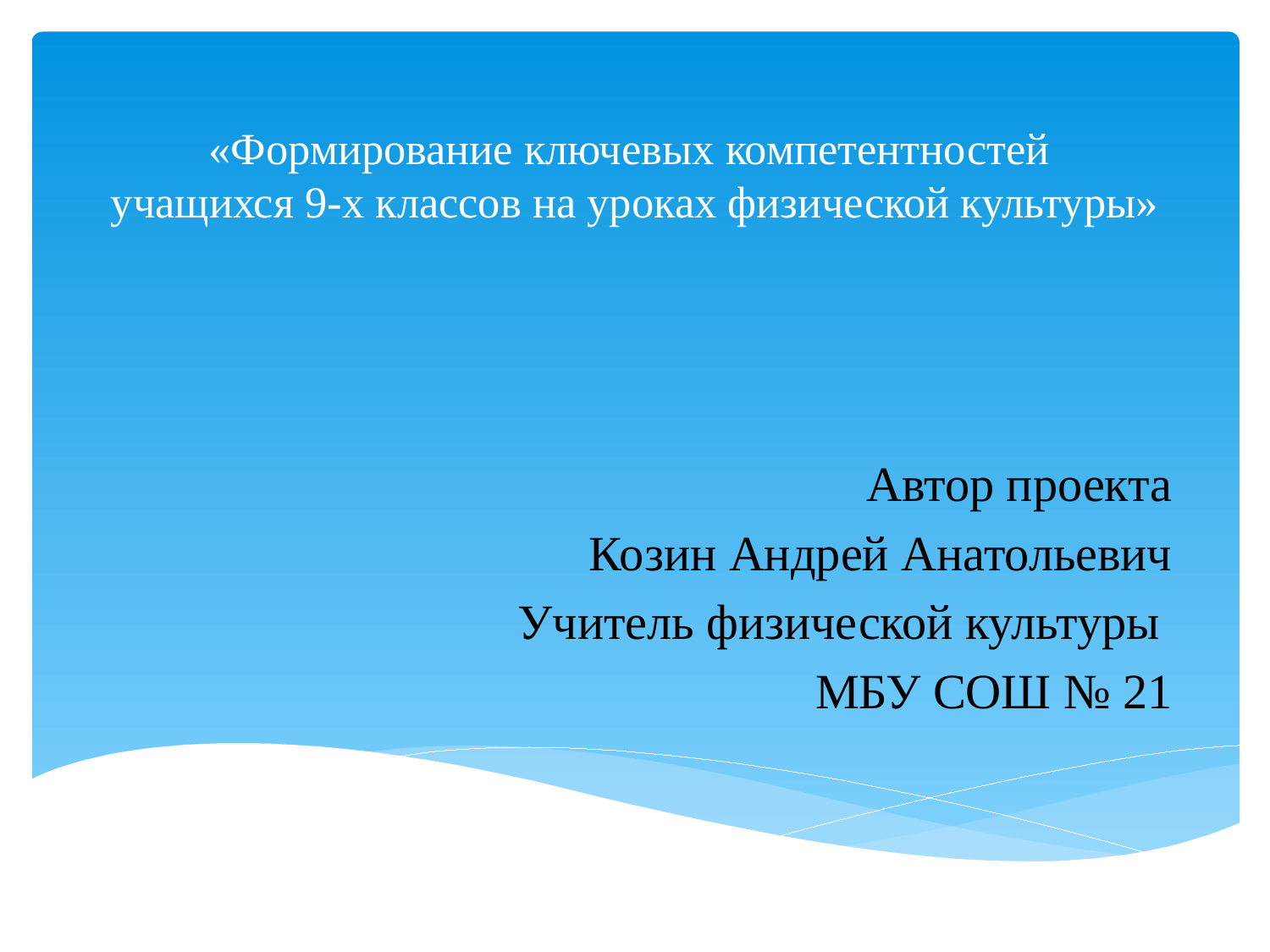

# «Формирование ключевых компетентностей учащихся 9-х классов на уроках физической культуры»
Автор проекта
Козин Андрей Анатольевич
Учитель физической культуры
МБУ СОШ № 21